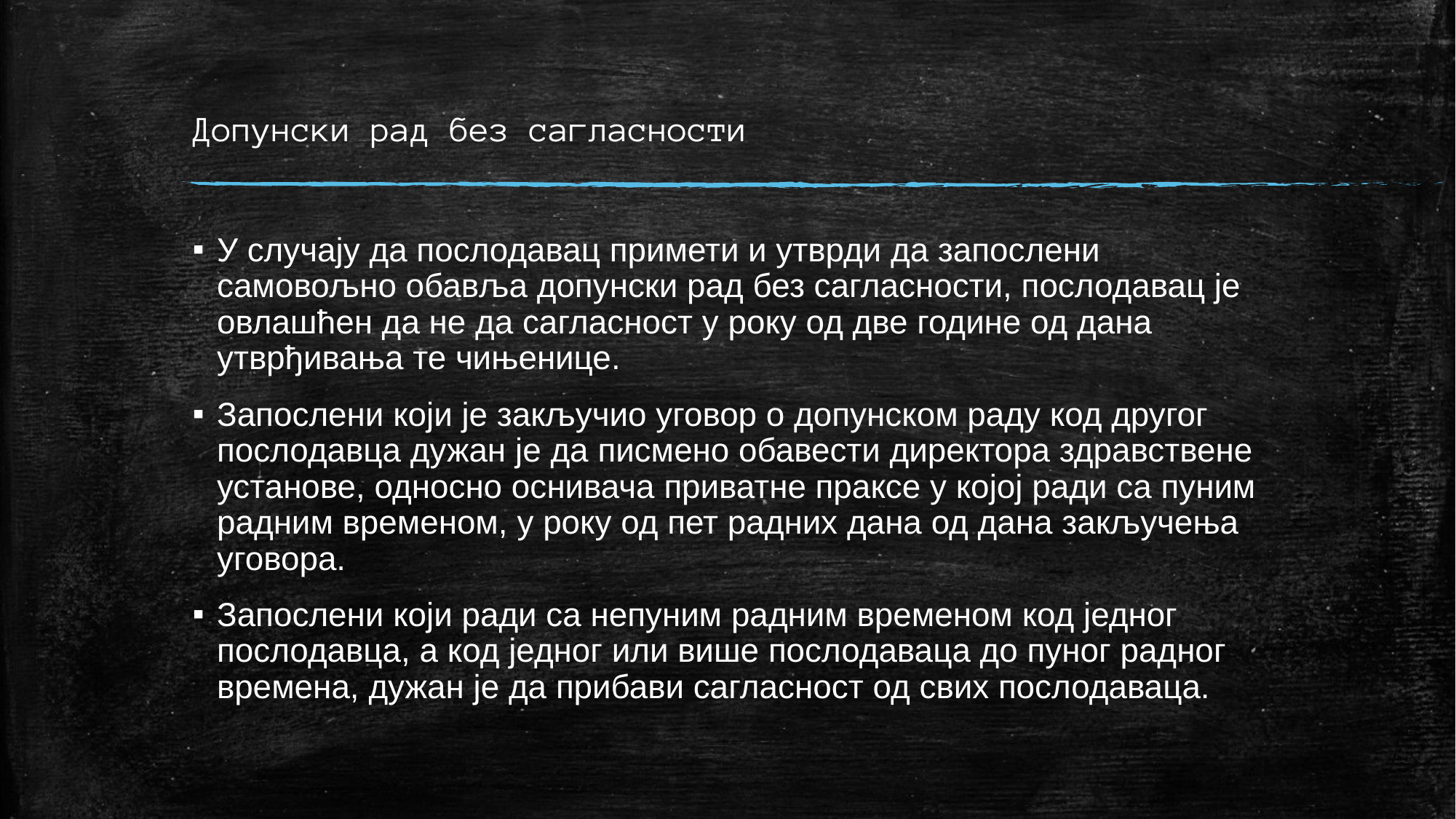

# Допунски рад без сагласности
У случају да послодавац примети и утврди да запослени самовољно обавља допунски рад без сагласности, послодавац је овлашћен да не да сагласност у року од две године од дана утврђивања те чињенице.
Запослени који је закључио уговор о допунском раду код другог послодавца дужан је да писмено обавести директора здравствене установе, односно оснивача приватне праксе у којој ради са пуним радним временом, у року од пет радних дана од дана закључења уговора.
Запослени који ради са непуним радним временом код једног послодавца, а код једног или више послодаваца до пуног радног времена, дужан је да прибави сагласност од свих послодаваца.